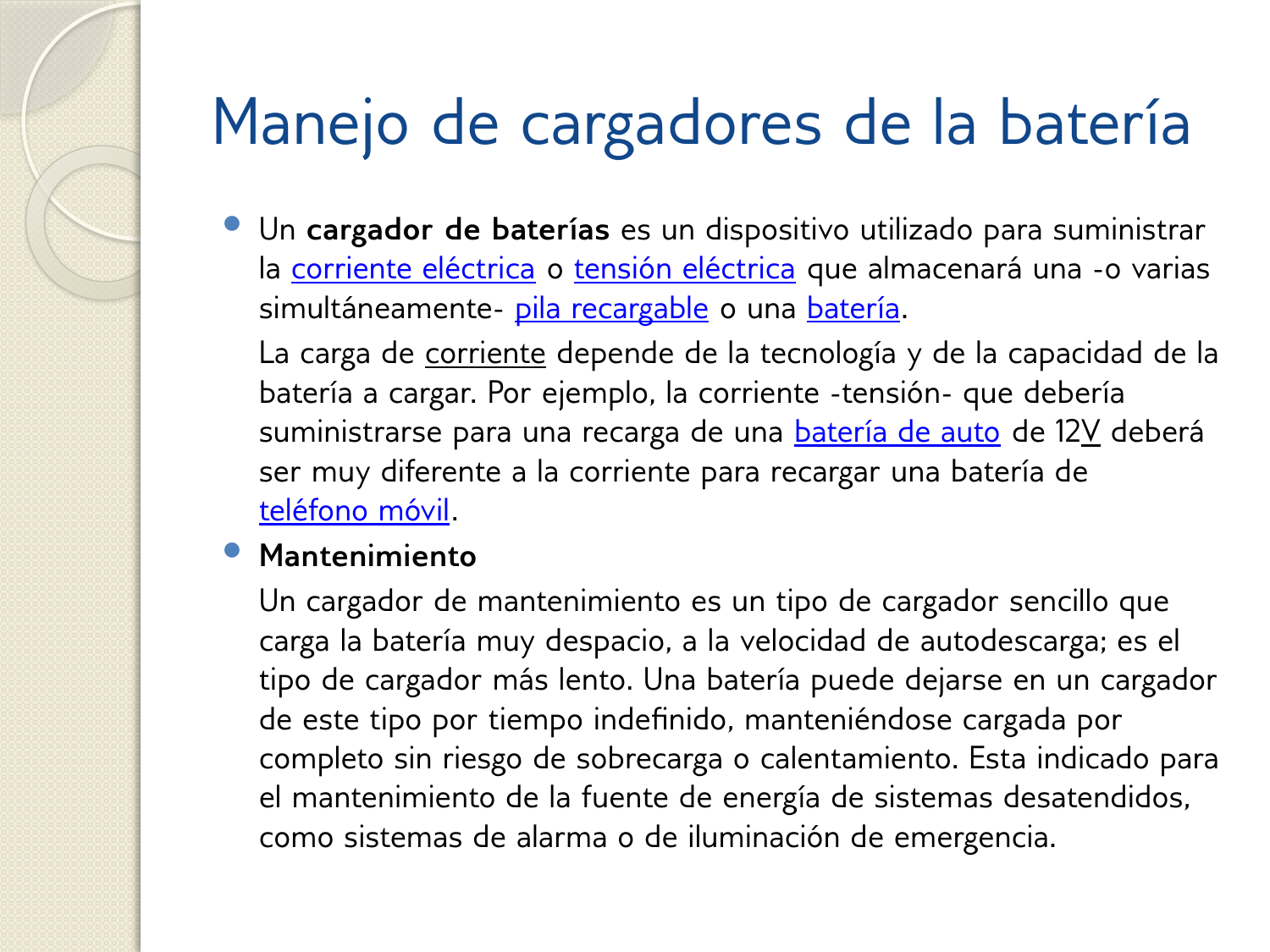

# Manejo de cargadores de la batería
Un cargador de baterías es un dispositivo utilizado para suministrar la corriente eléctrica o tensión eléctrica que almacenará una -o varias simultáneamente- pila recargable o una batería.
	La carga de corriente depende de la tecnología y de la capacidad de la batería a cargar. Por ejemplo, la corriente -tensión- que debería suministrarse para una recarga de una batería de auto de 12V deberá ser muy diferente a la corriente para recargar una batería de teléfono móvil.
Mantenimiento
	Un cargador de mantenimiento es un tipo de cargador sencillo que carga la batería muy despacio, a la velocidad de autodescarga; es el tipo de cargador más lento. Una batería puede dejarse en un cargador de este tipo por tiempo indefinido, manteniéndose cargada por completo sin riesgo de sobrecarga o calentamiento. Esta indicado para el mantenimiento de la fuente de energía de sistemas desatendidos, como sistemas de alarma o de iluminación de emergencia.